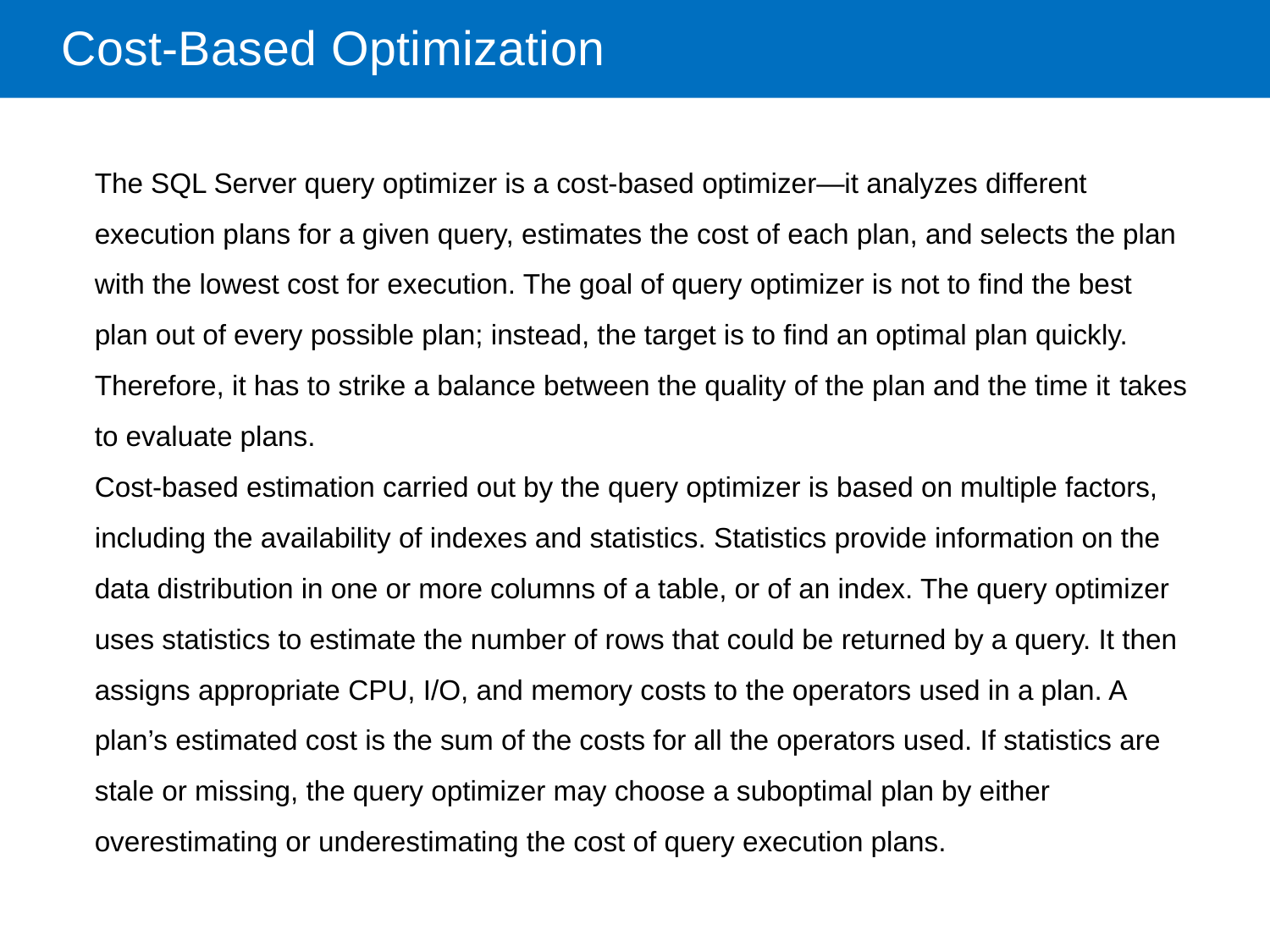

# Cost-Based Optimization
The SQL Server query optimizer is a cost-based optimizer—it analyzes different execution plans for a given query, estimates the cost of each plan, and selects the plan with the lowest cost for execution. The goal of query optimizer is not to find the best plan out of every possible plan; instead, the target is to find an optimal plan quickly. Therefore, it has to strike a balance between the quality of the plan and the time it takes to evaluate plans.
Cost-based estimation carried out by the query optimizer is based on multiple factors, including the availability of indexes and statistics. Statistics provide information on the data distribution in one or more columns of a table, or of an index. The query optimizer uses statistics to estimate the number of rows that could be returned by a query. It then assigns appropriate CPU, I/O, and memory costs to the operators used in a plan. A plan’s estimated cost is the sum of the costs for all the operators used. If statistics are stale or missing, the query optimizer may choose a suboptimal plan by either overestimating or underestimating the cost of query execution plans.